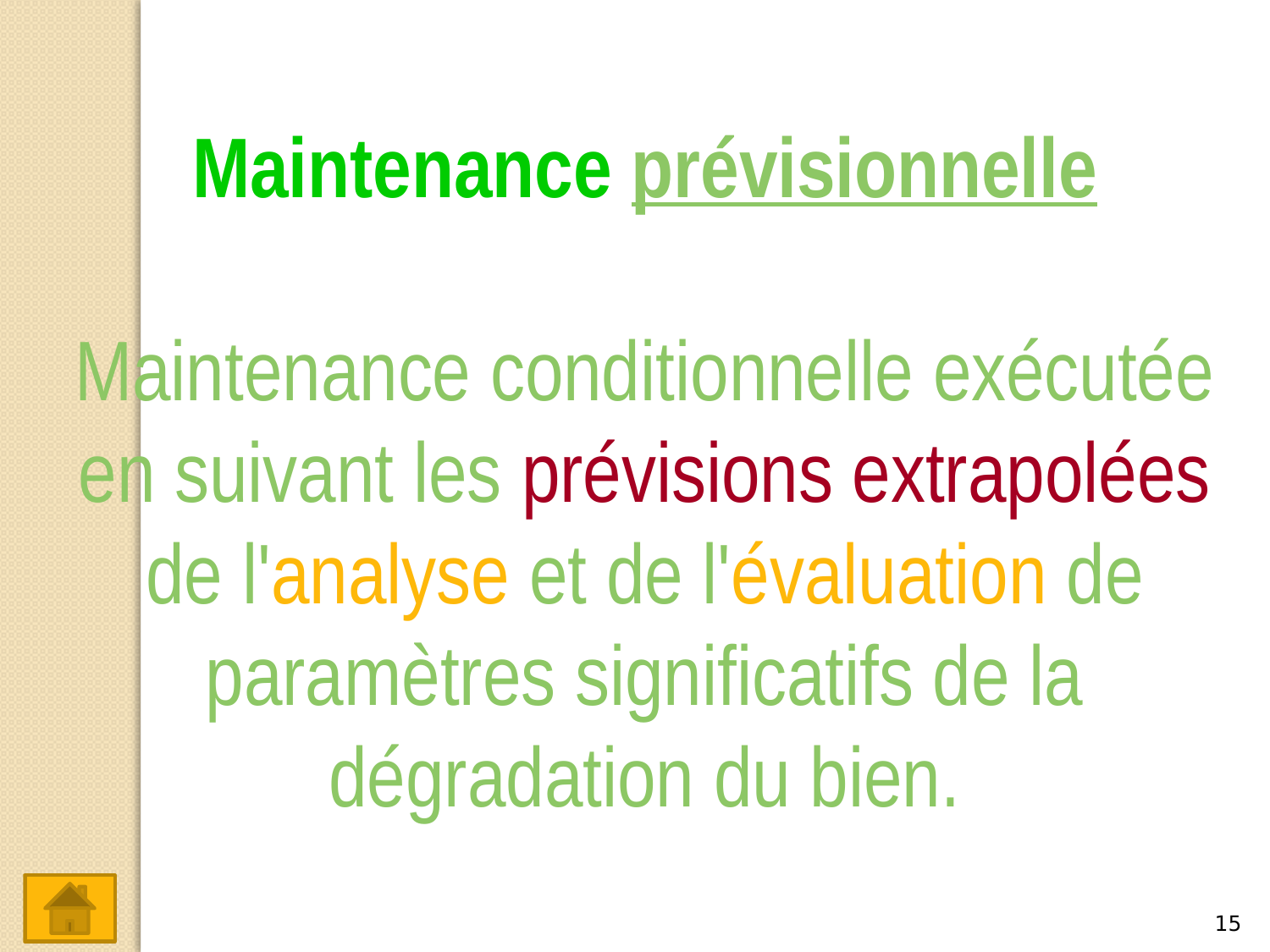

Maintenance prévisionnelle

Maintenance conditionnelle exécutée en suivant les prévisions extrapolées de l'analyse et de l'évaluation de paramètres significatifs de la dégradation du bien.
15